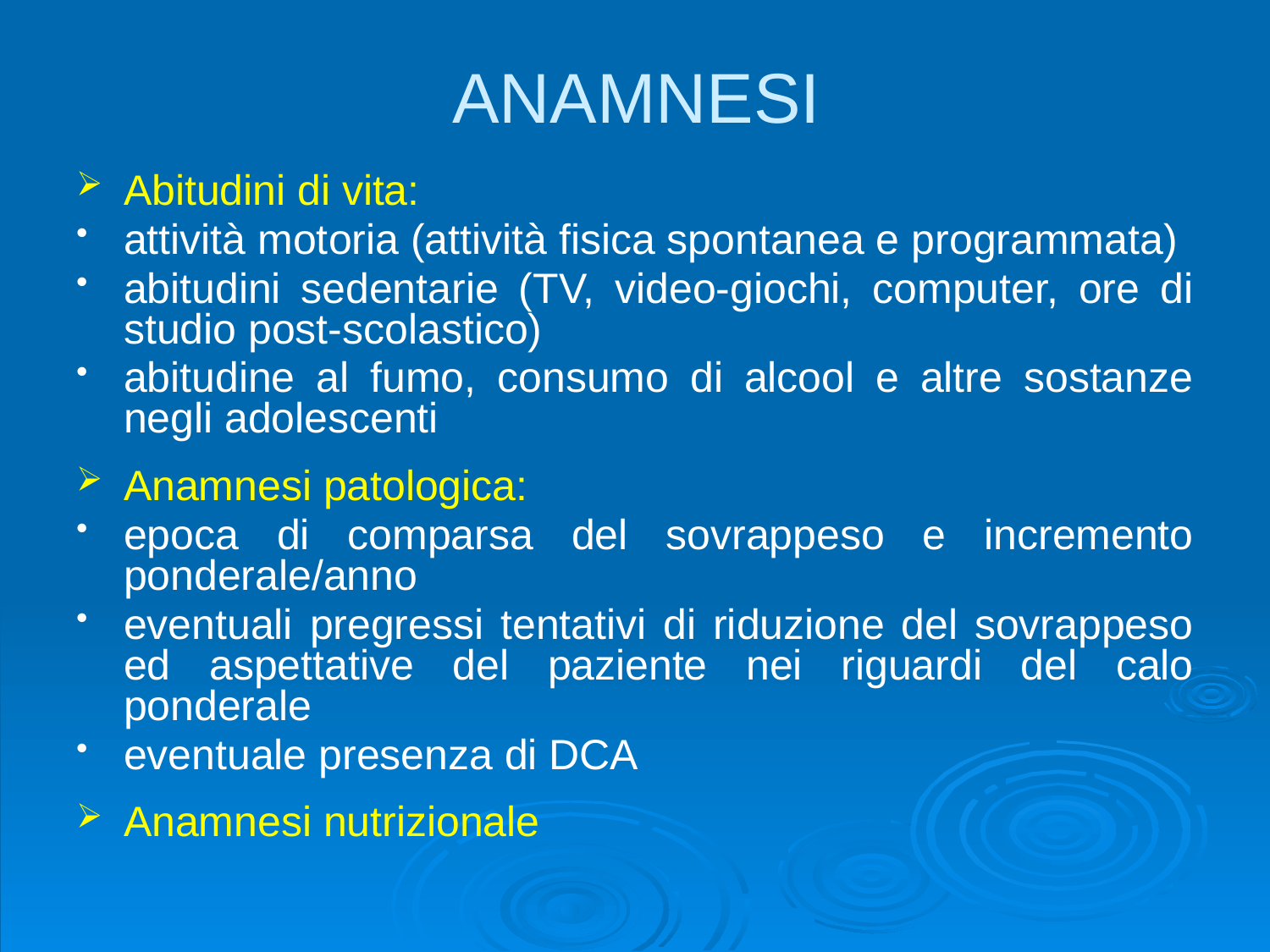

# ANAMNESI
Abitudini di vita:
attività motoria (attività fisica spontanea e programmata)
abitudini sedentarie (TV, video-giochi, computer, ore di studio post-scolastico)
abitudine al fumo, consumo di alcool e altre sostanze negli adolescenti

Anamnesi patologica:
epoca di comparsa del sovrappeso e incremento ponderale/anno
eventuali pregressi tentativi di riduzione del sovrappeso ed aspettative del paziente nei riguardi del calo ponderale
eventuale presenza di DCA

Anamnesi nutrizionale